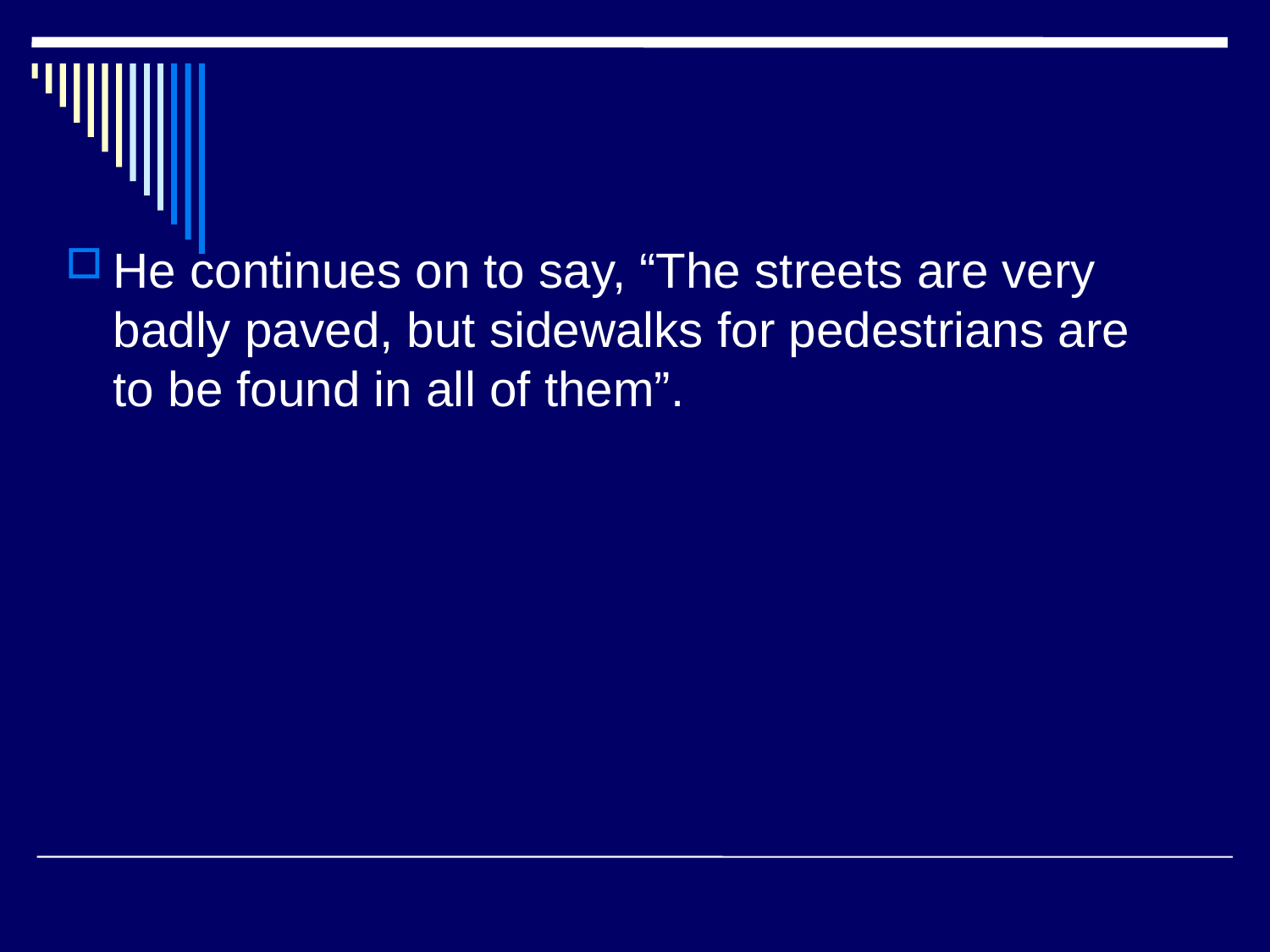

He continues on to say, “The streets are very badly paved, but sidewalks for pedestrians are to be found in all of them”.